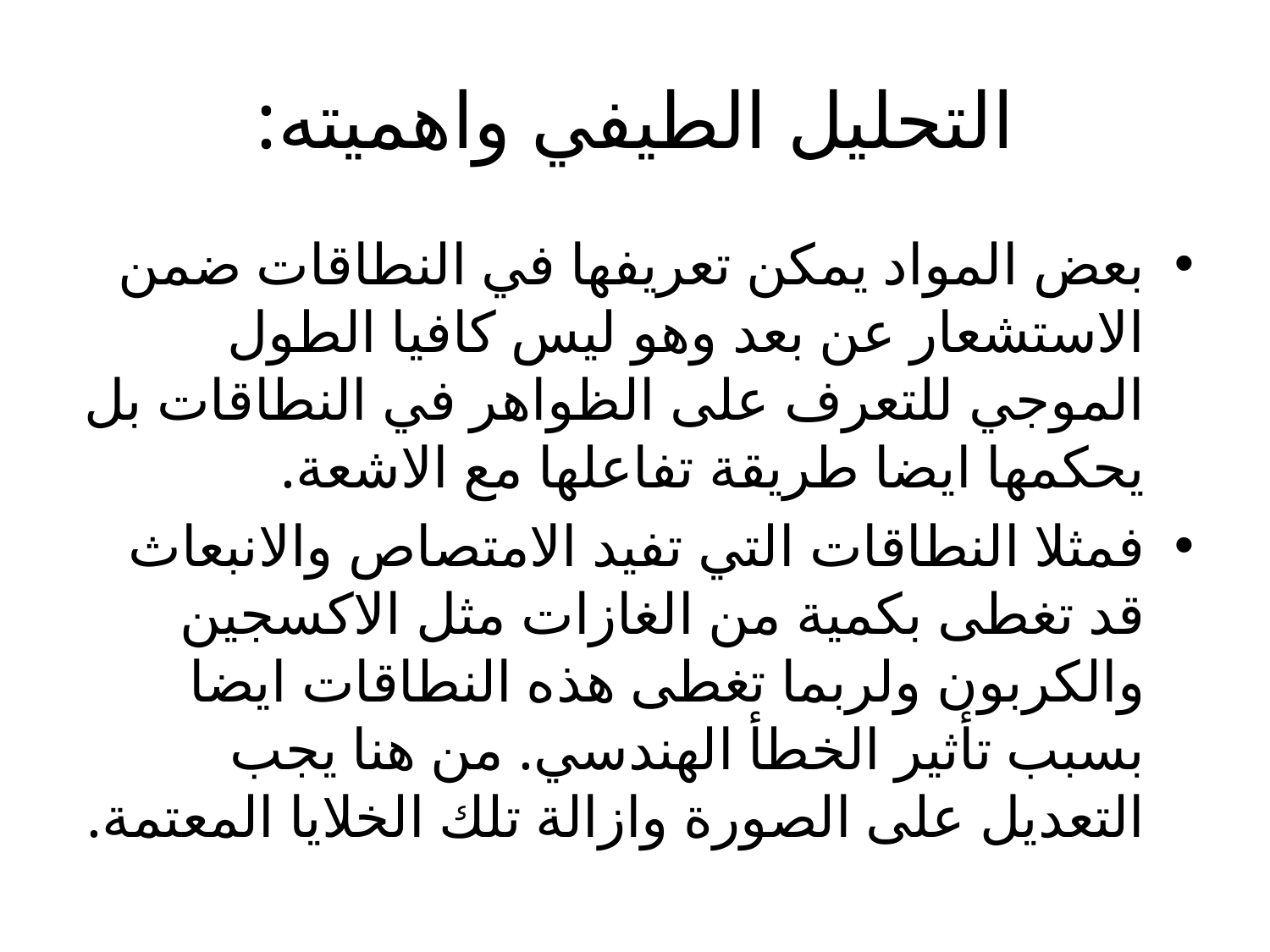

# التحليل الطيفي واهميته:
بعض المواد يمكن تعريفها في النطاقات ضمن الاستشعار عن بعد وهو ليس كافيا الطول الموجي للتعرف على الظواهر في النطاقات بل يحكمها ايضا طريقة تفاعلها مع الاشعة.
فمثلا النطاقات التي تفيد الامتصاص والانبعاث قد تغطى بكمية من الغازات مثل الاكسجين والكربون ولربما تغطى هذه النطاقات ايضا بسبب تأثير الخطأ الهندسي. من هنا يجب التعديل على الصورة وازالة تلك الخلايا المعتمة.